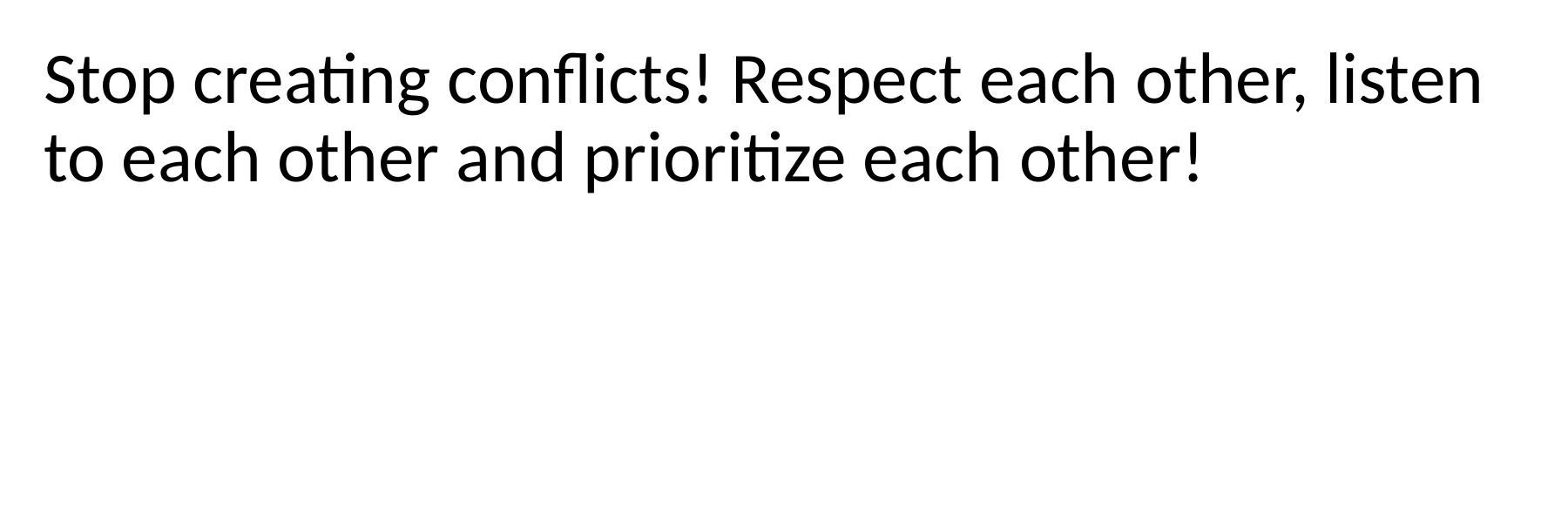

Stop creating conflicts! Respect each other, listen to each other and prioritize each other!